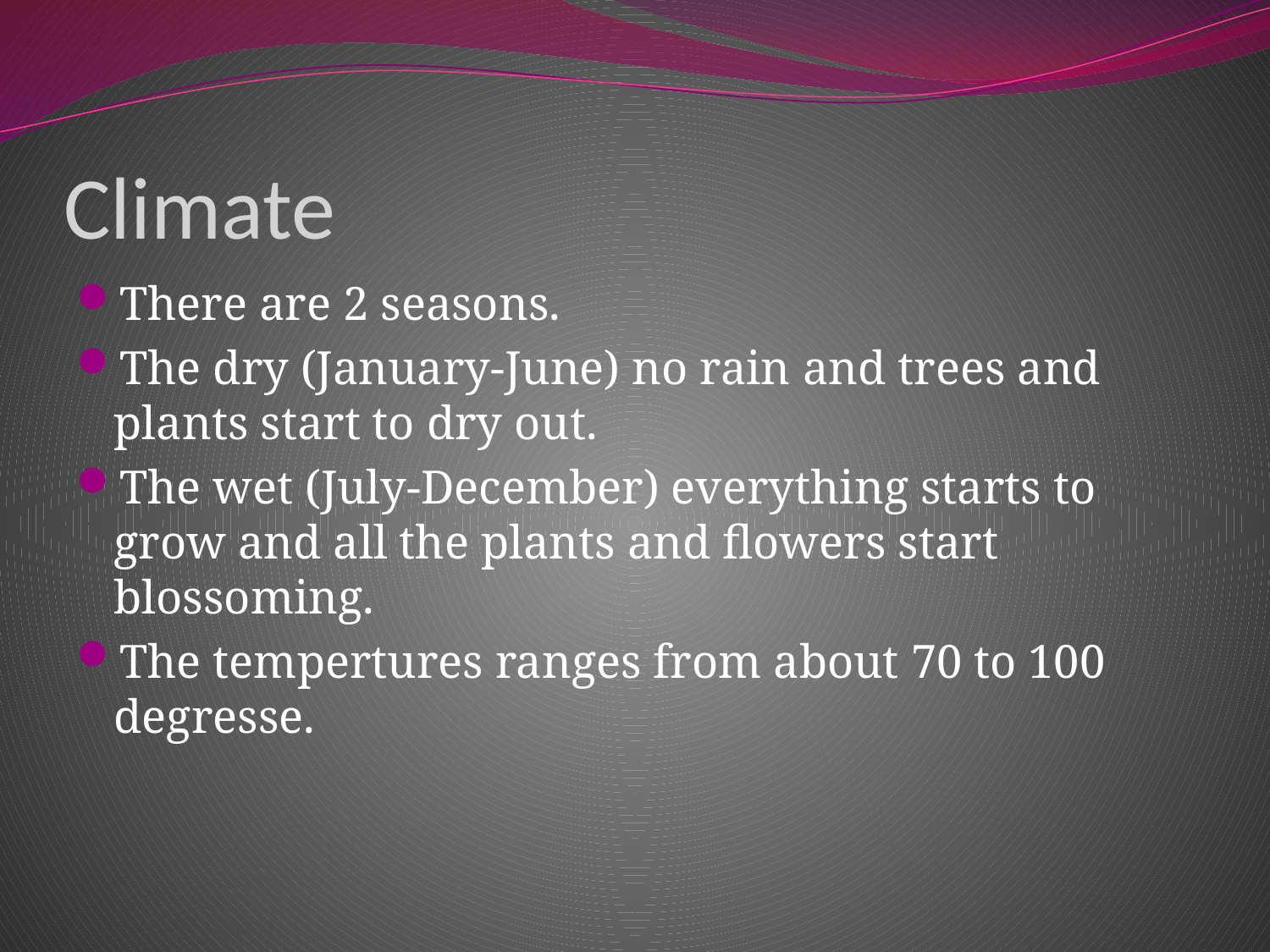

# Climate
There are 2 seasons.
The dry (January-June) no rain and trees and plants start to dry out.
The wet (July-December) everything starts to grow and all the plants and flowers start blossoming.
The tempertures ranges from about 70 to 100 degresse.